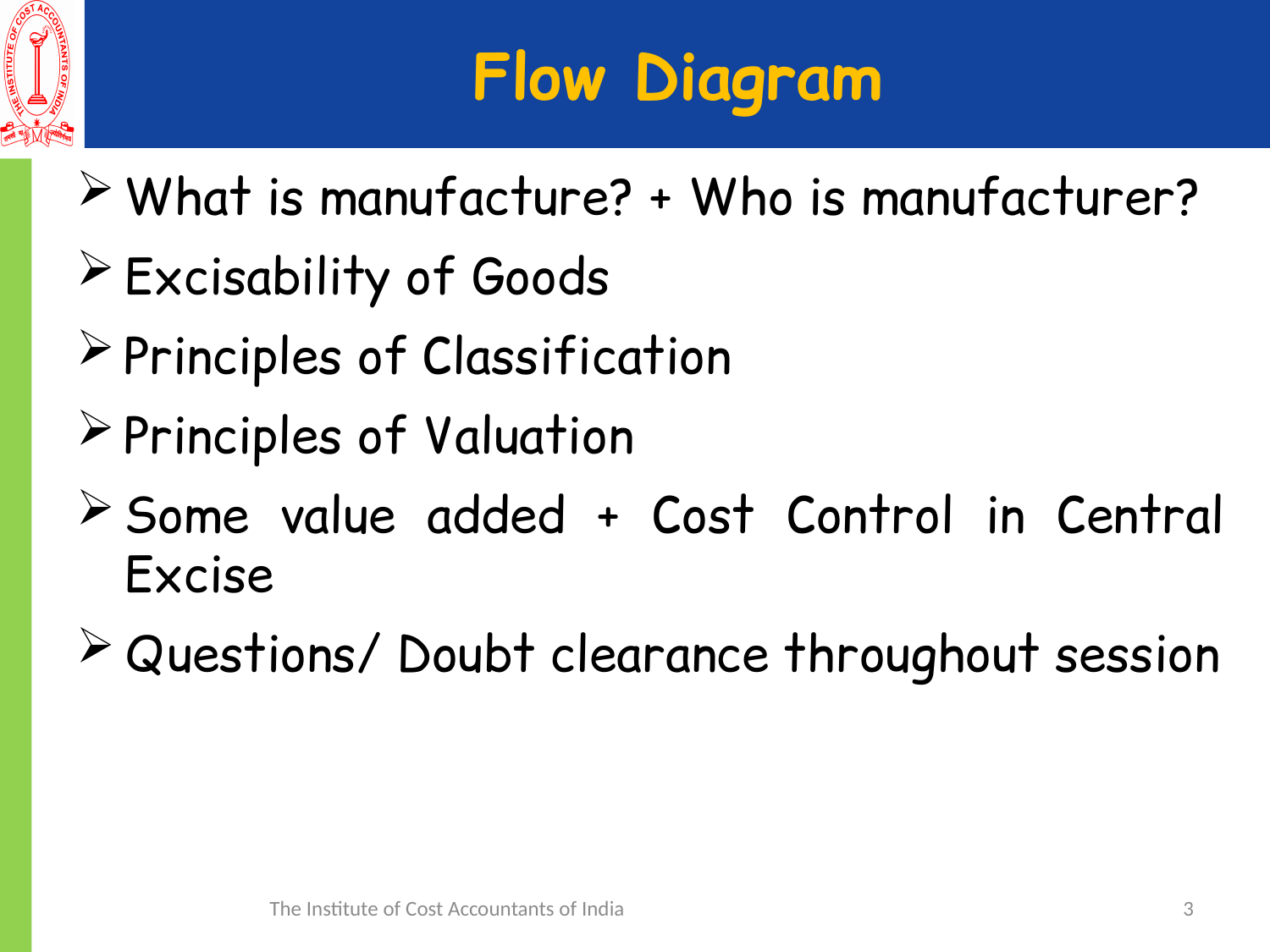

# Flow Diagram
What is manufacture? + Who is manufacturer?
Excisability of Goods
Principles of Classification
Principles of Valuation
Some value added + Cost Control in Central Excise
Questions/ Doubt clearance throughout session
The Institute of Cost Accountants of India
3